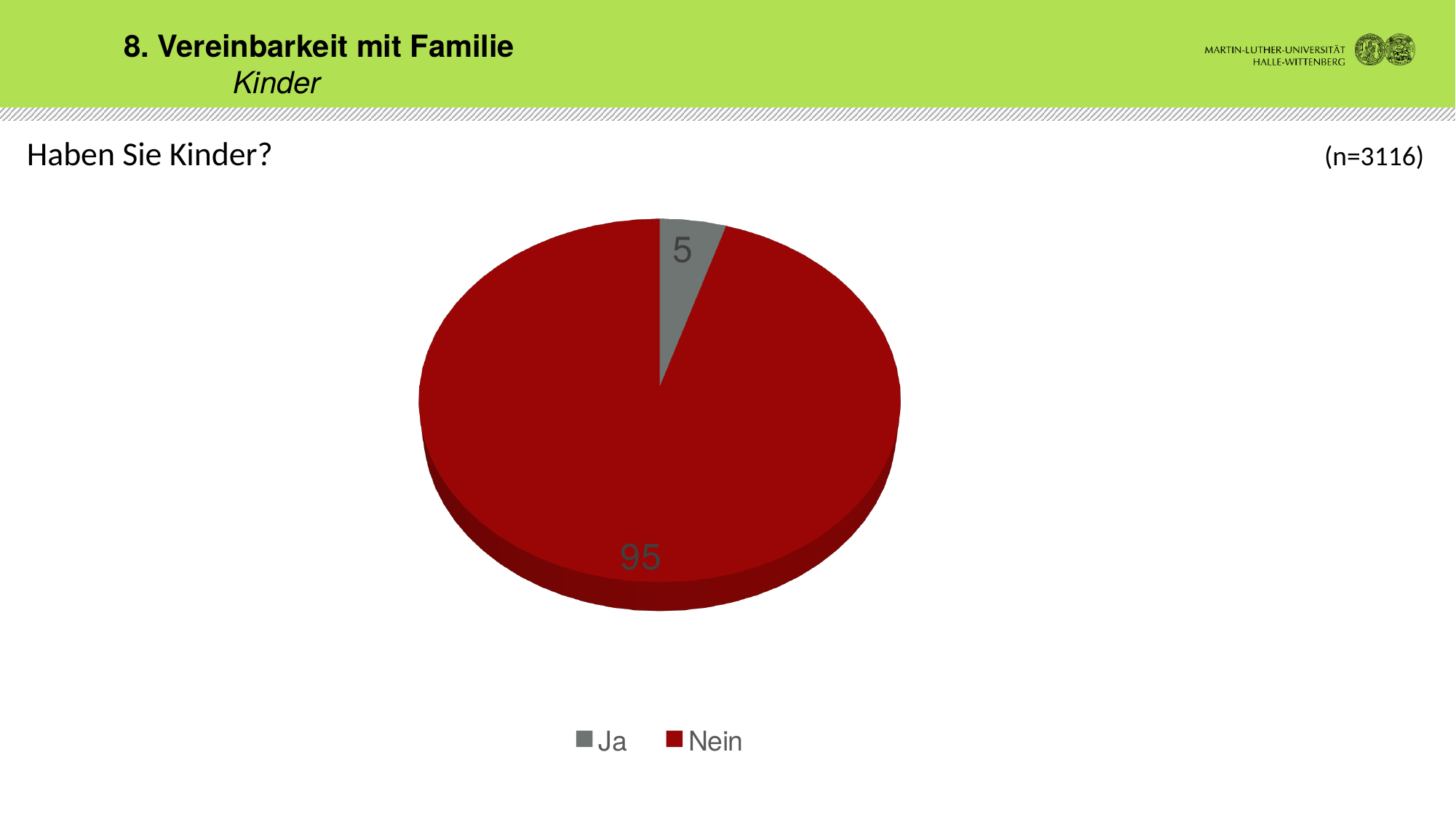

8. Vereinbarkeit mit Familie
	Kinder
# Haben Sie Kinder? 									             (n=3116)

[unsupported chart]